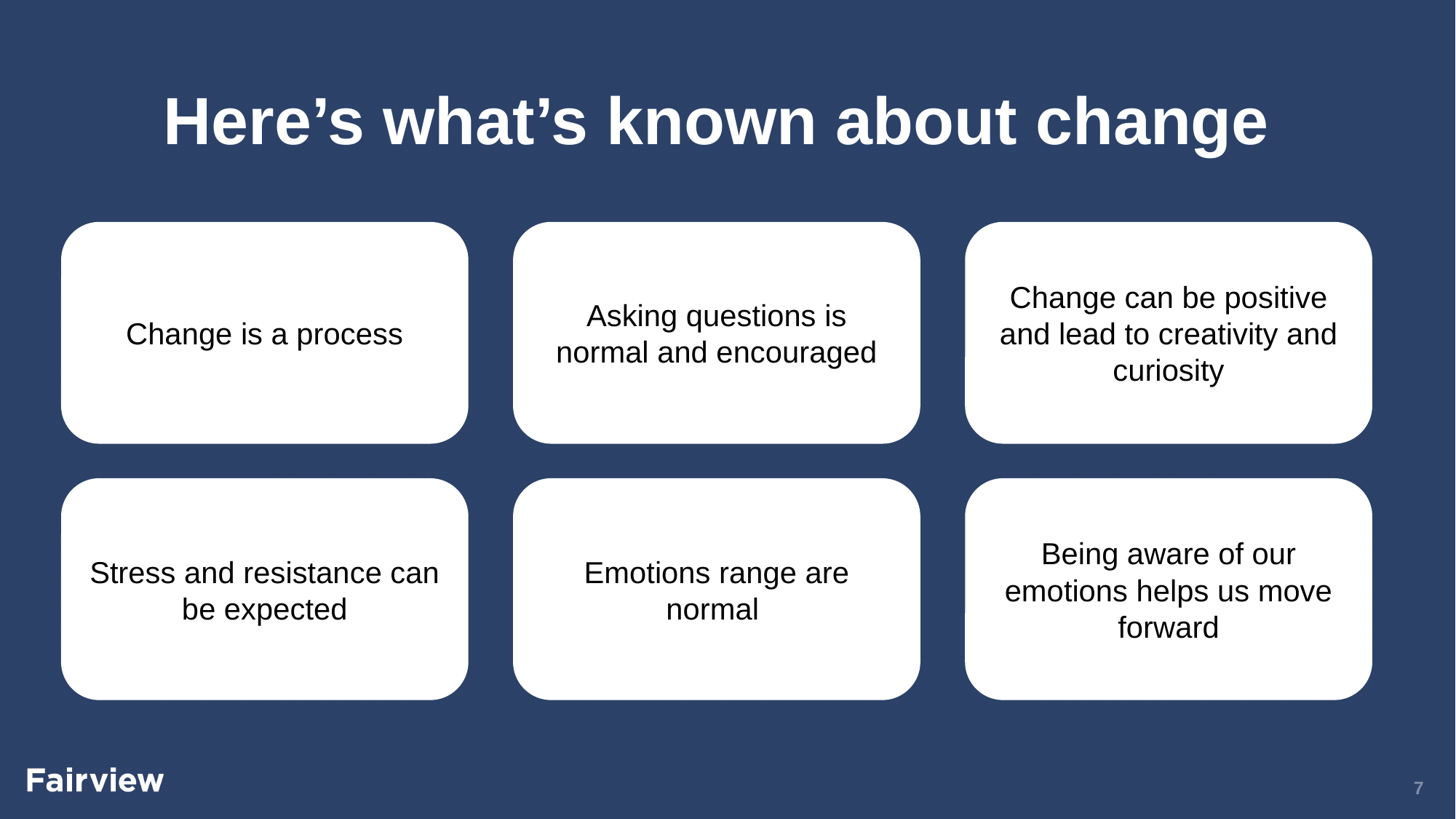

Here’s what’s known about change
Change is a process
Asking questions is normal and encouraged
Change can be positive and lead to creativity and curiosity
Stress and resistance can be expected
Emotions range are normal
Being aware of our emotions helps us move forward
7